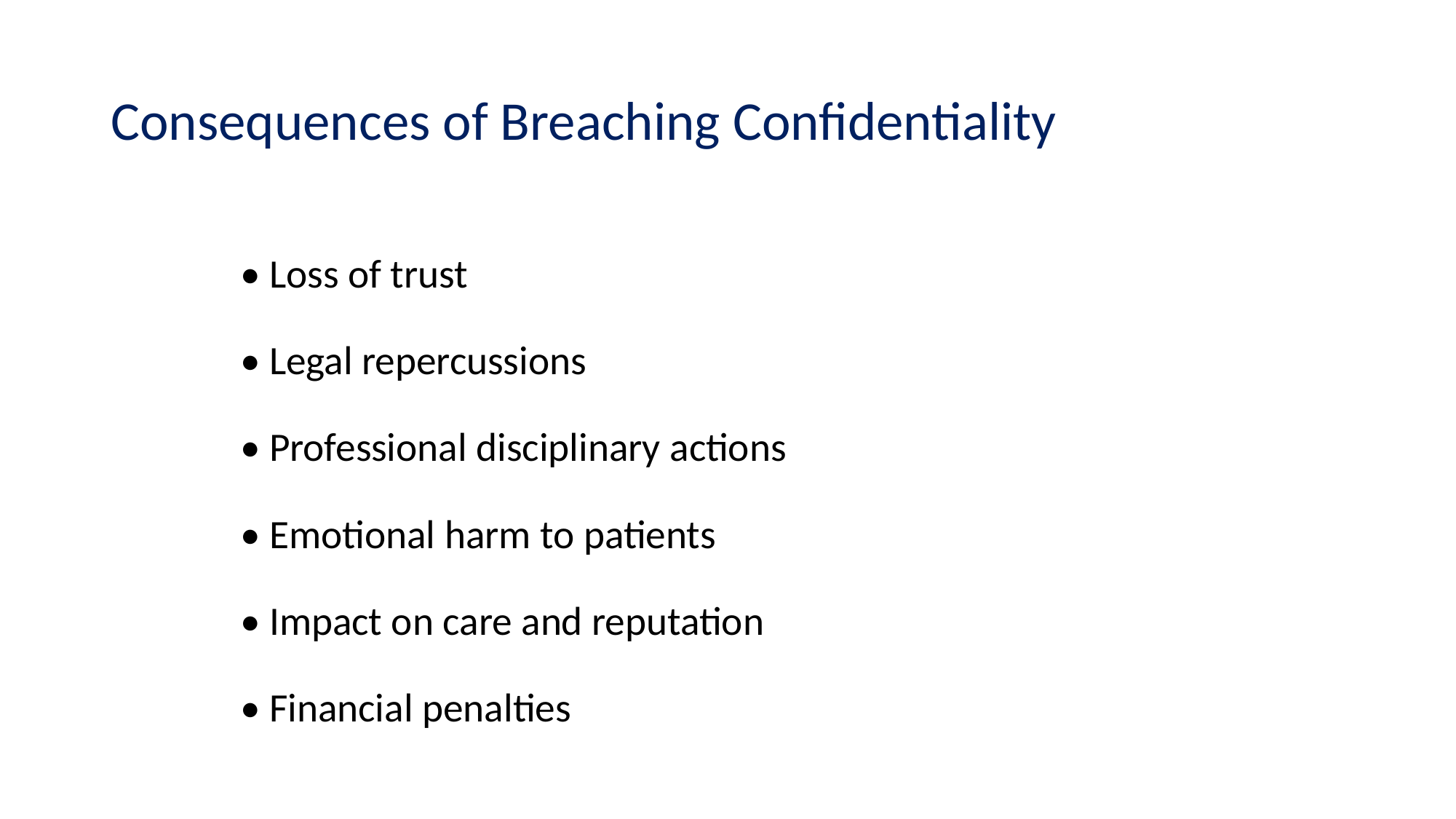

# Consequences of Breaching Confidentiality
• Loss of trust
• Legal repercussions
• Professional disciplinary actions
• Emotional harm to patients
• Impact on care and reputation
• Financial penalties